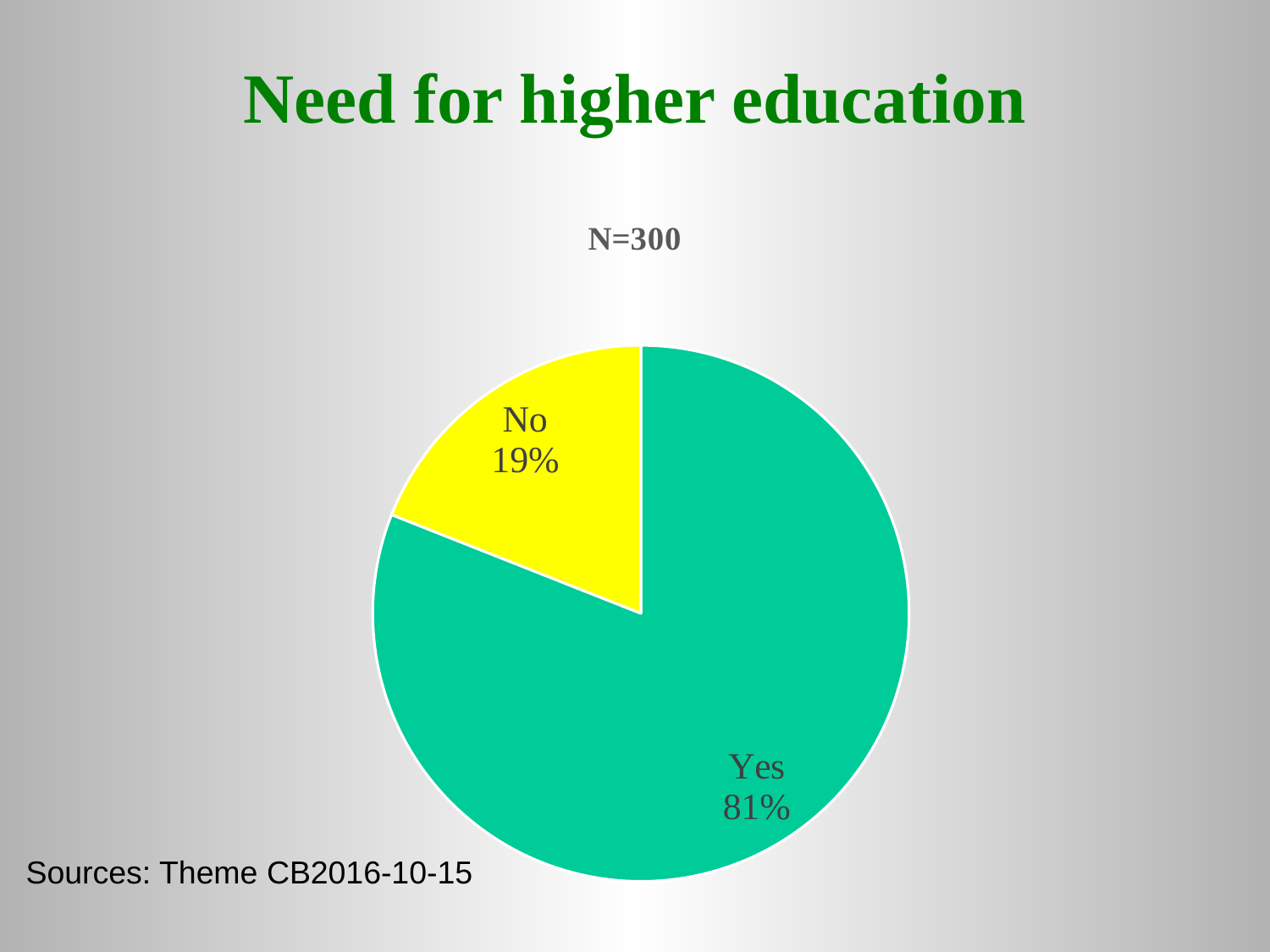

# Need for higher education

### Chart: N=300

| Category | N=300 |
|---|---|
| Yes | 81.0 |
| No | 19.0 |
Sources: Theme CB2016-10-15